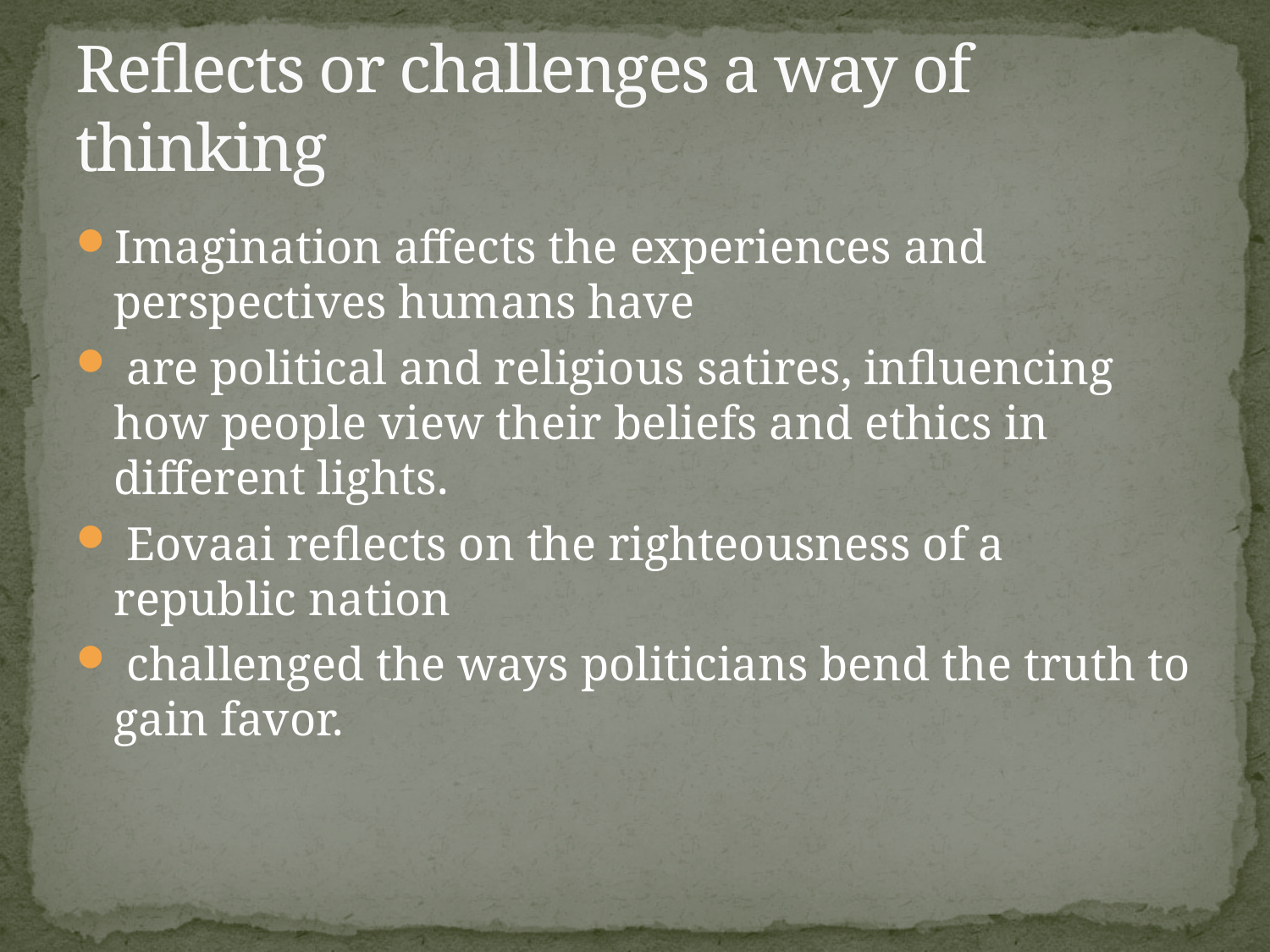

# Reflects or challenges a way of thinking
Imagination affects the experiences and perspectives humans have
 are political and religious satires, influencing how people view their beliefs and ethics in different lights.
 Eovaai reflects on the righteousness of a republic nation
 challenged the ways politicians bend the truth to gain favor.